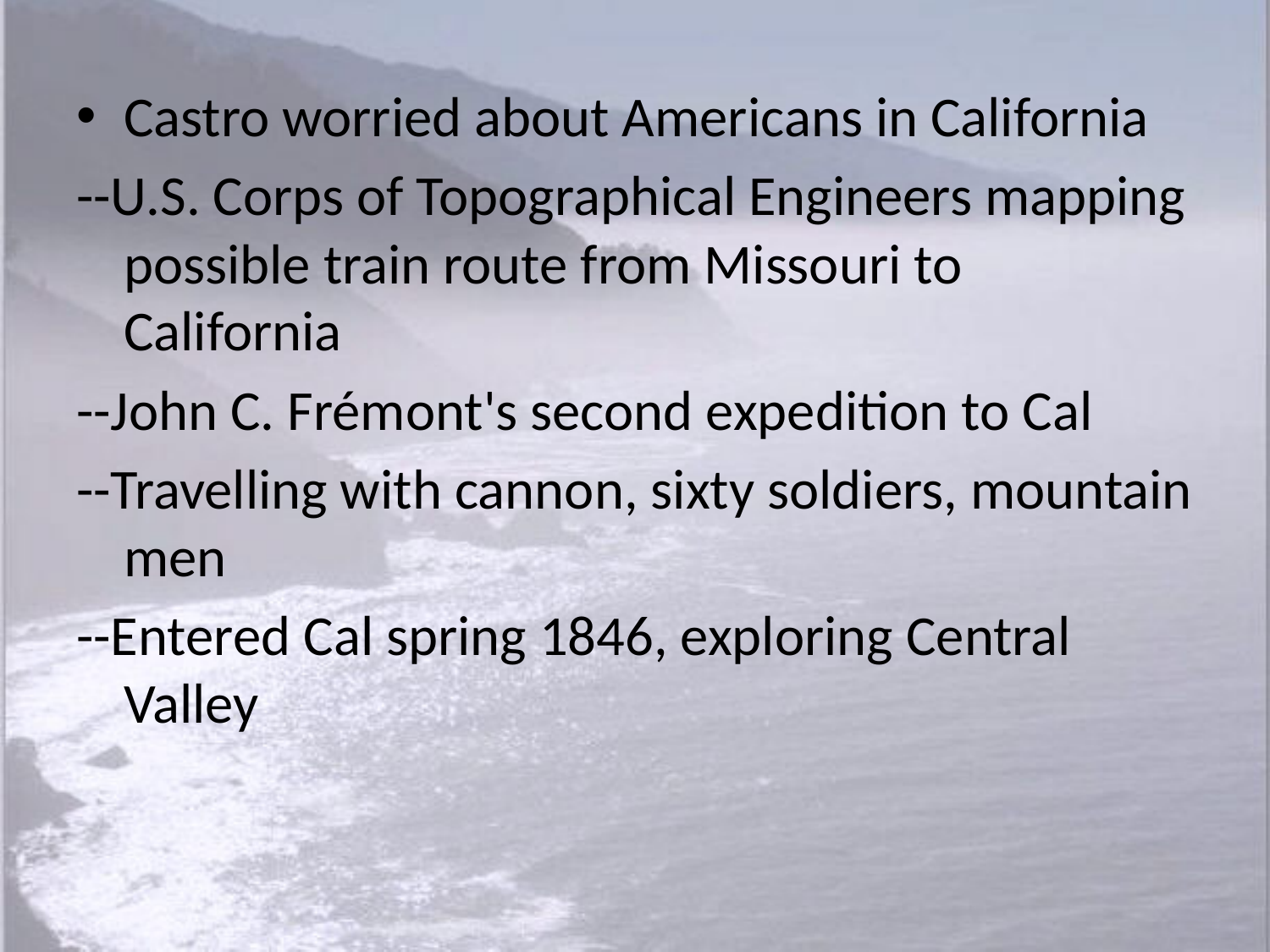

Castro worried about Americans in California
--U.S. Corps of Topographical Engineers mapping possible train route from Missouri to California
--John C. Frémont's second expedition to Cal
--Travelling with cannon, sixty soldiers, mountain men
--Entered Cal spring 1846, exploring Central Valley